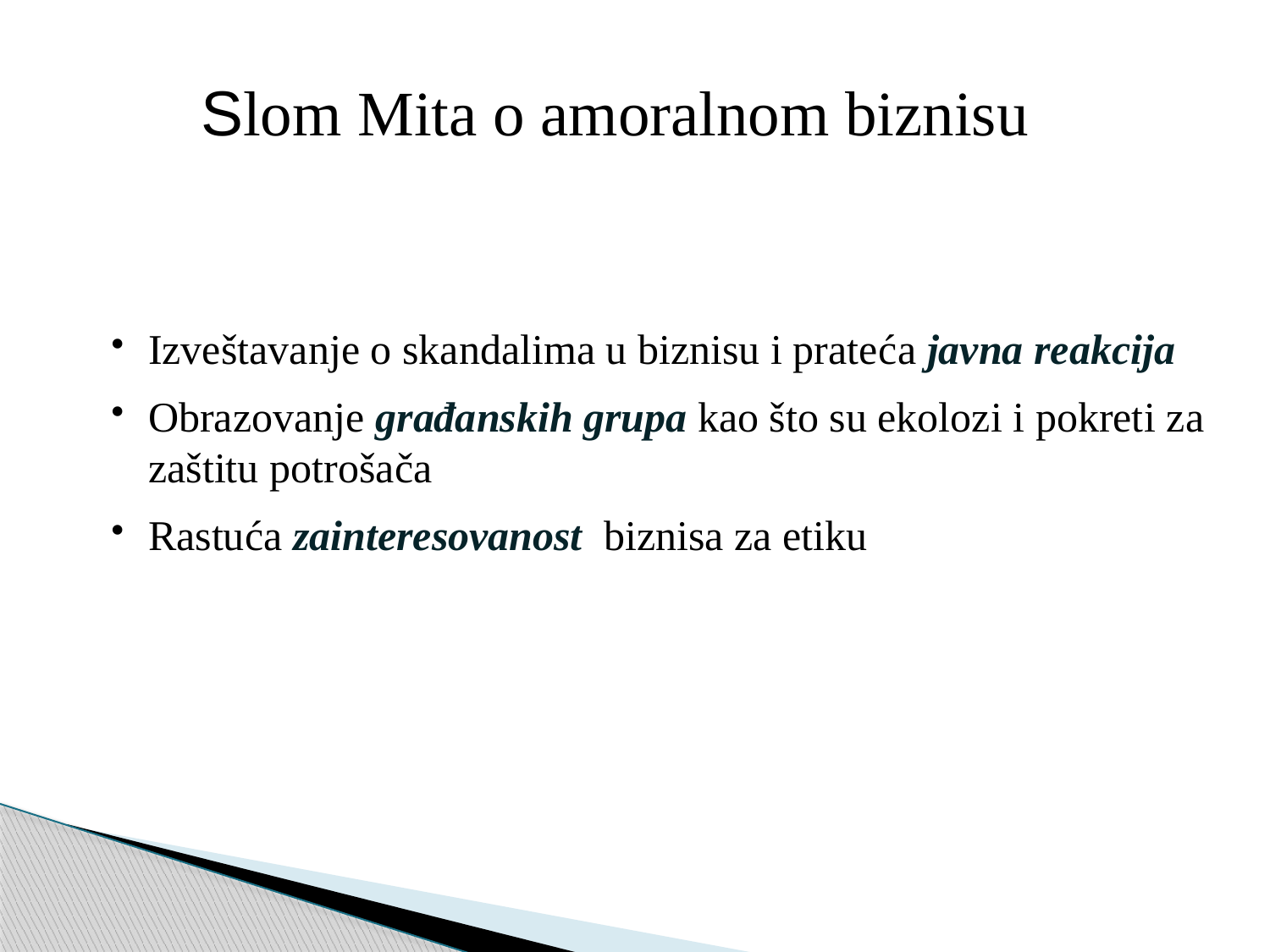

Slom Mita o amoralnom biznisu

Izveštavanje o skandalima u biznisu i prateća javna reakcija
Obrazovanje građanskih grupa kao što su ekolozi i pokreti za zaštitu potrošača
Rastuća zainteresovanost  biznisa za etiku